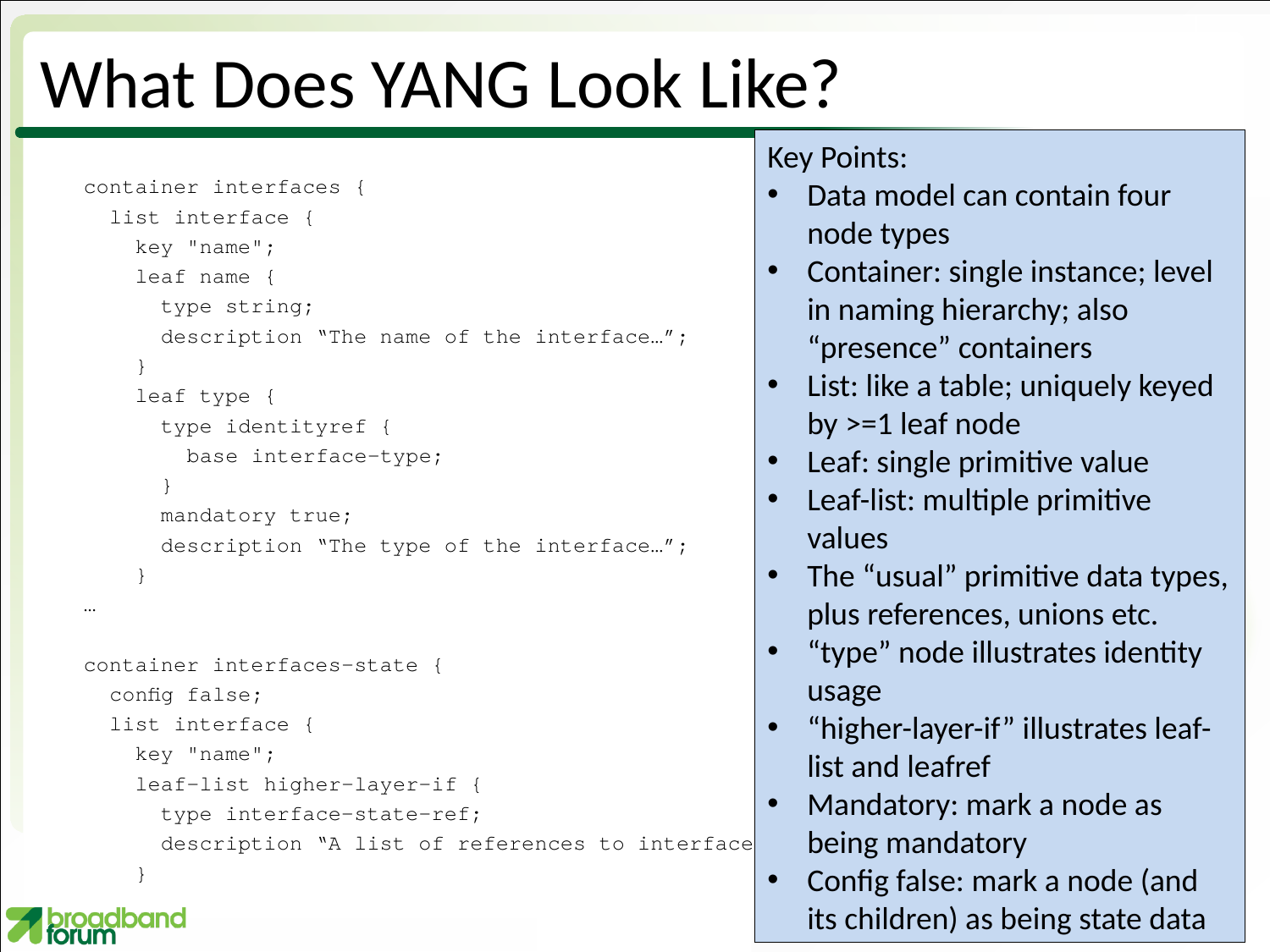

# What Does YANG Look Like?
Key Points:
Data model can contain four node types
Container: single instance; level in naming hierarchy; also “presence” containers
List: like a table; uniquely keyed by >=1 leaf node
Leaf: single primitive value
Leaf-list: multiple primitive values
The “usual” primitive data types, plus references, unions etc.
“type” node illustrates identity usage
“higher-layer-if” illustrates leaf-list and leafref
Mandatory: mark a node as being mandatory
Config false: mark a node (and its children) as being state data
  container interfaces {
    list interface {
      key "name";
      leaf name {
        type string;
        description “The name of the interface…”;
      }
      leaf type {
        type identityref {
          base interface-type;
        }
        mandatory true;
        description “The type of the interface…”;
      }
  …

  container interfaces-state {
    config false;
    list interface {
      key "name";
      leaf-list higher-layer-if {
        type interface-state-ref;
        description “A list of references to interfaces layered on top …”;
      }